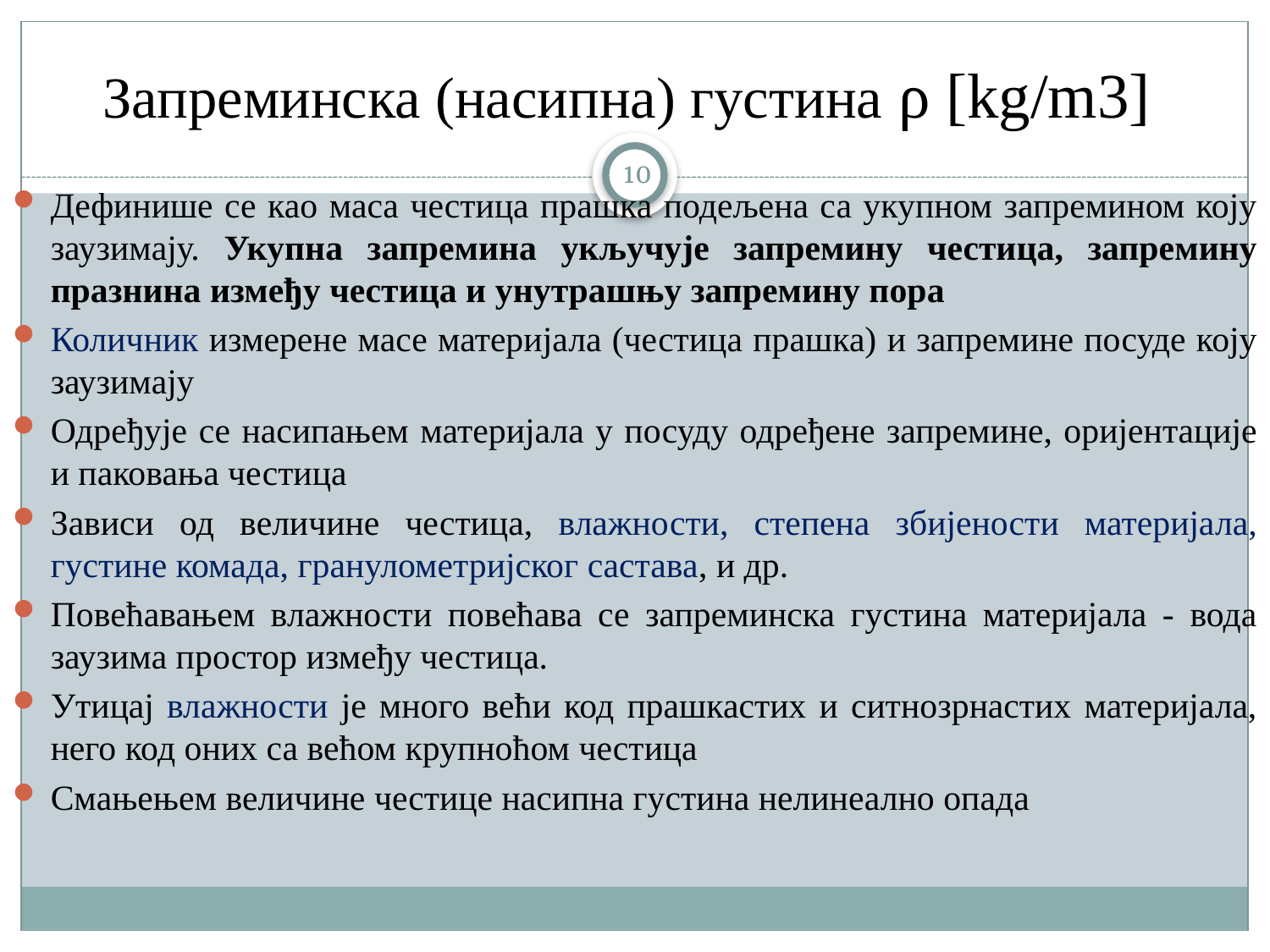

# Запреминска (насипна) густина ρ [kg/m3]
10
Дефинише се као маса честица прашка подељена са укупном запремином коју заузимају. Укупна запремина укључује запремину честица, запремину празнина између честица и унутрашњу запремину пора
Количник измерене масе материјала (честица прашка) и запремине посуде коју заузимају
Одређује се насипањем материјала у посуду одређене запремине, оријентације и паковања честица
Зависи од величине честица, влажности, степена збијености материјала, густине комада, гранулометријског састава, и др.
Повећавањем влажности повећава се запреминска густина материјала - вода заузима простор између честица.
Утицај влажности је много већи код прашкастих и ситнозрнастих материјала, него код оних са већом крупноћом честица
Смањењем величине честице насипна густина нелинеално опада